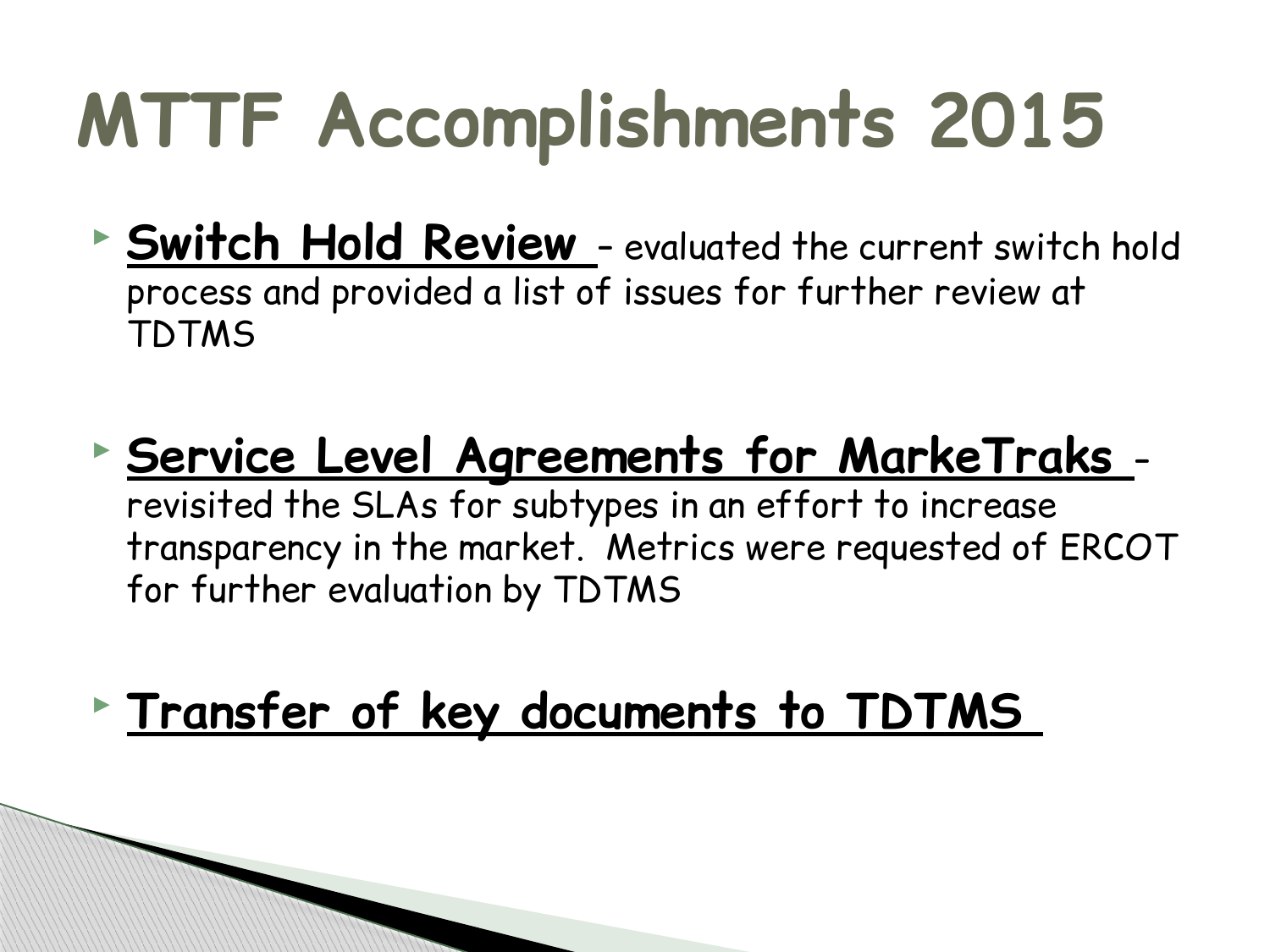

# MTTF Accomplishments 2015
Switch Hold Review – evaluated the current switch hold process and provided a list of issues for further review at TDTMS

Service Level Agreements for MarkeTraks – revisited the SLAs for subtypes in an effort to increase transparency in the market.  Metrics were requested of ERCOT for further evaluation by TDTMS

Transfer of key documents to TDTMS